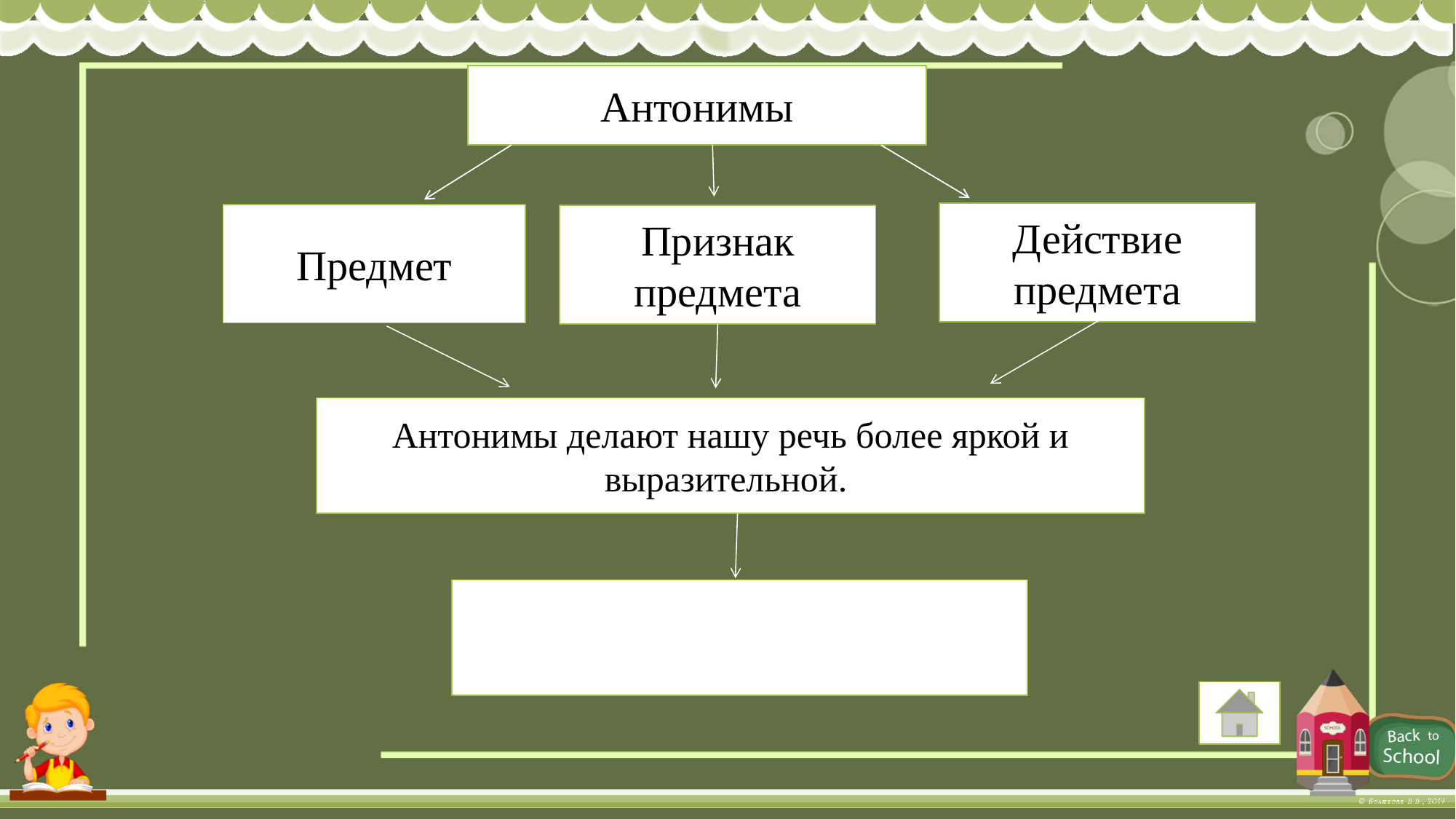

Антонимы
Действие предмета
Предмет
Признак предмета
Антонимы делают нашу речь более яркой и выразительной.